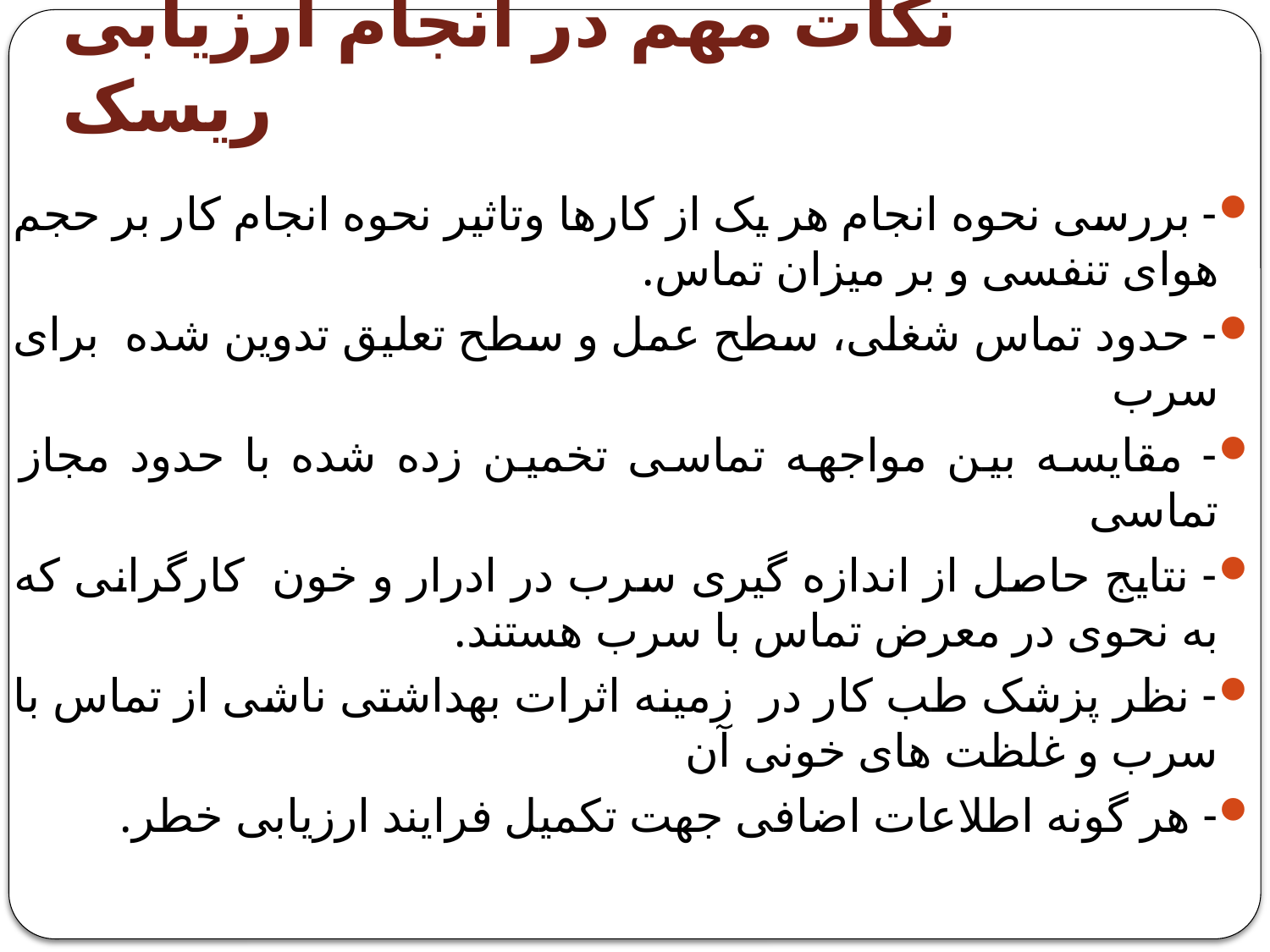

# نکات مهم در انجام ارزیابی ریسک
- بررسی نحوه انجام هر یک از کارها وتاثیر نحوه انجام کار بر حجم هوای تنفسی و بر میزان تماس.
- حدود تماس شغلی، سطح عمل و سطح تعلیق تدوین شده  برای سرب
- مقایسه بین مواجهه تماسی تخمین زده شده با حدود مجاز تماسی
- نتایج حاصل از اندازه گیری سرب در ادرار و خون  کارگرانی که به نحوی در معرض تماس با سرب هستند.
- نظر پزشک طب کار در  زمینه اثرات بهداشتی ناشی از تماس با سرب و غلظت های خونی آن
- هر گونه اطلاعات اضافی جهت تکمیل فرایند ارزیابی خطر.